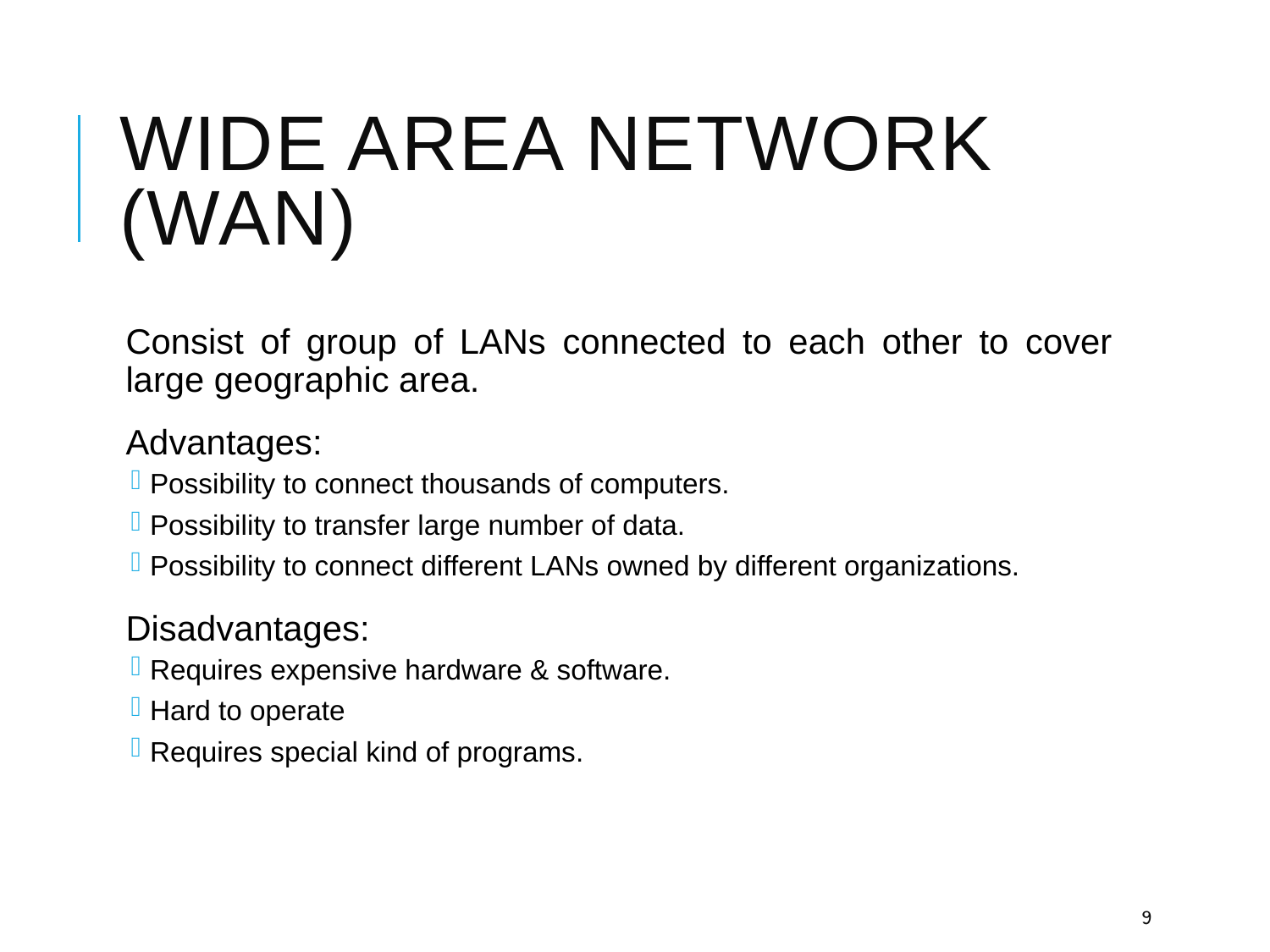

# Wide Area Network (WAN)
Consist of group of LANs connected to each other to cover large geographic area.
Advantages:
Possibility to connect thousands of computers.
Possibility to transfer large number of data.
Possibility to connect different LANs owned by different organizations.
Disadvantages:
Requires expensive hardware & software.
Hard to operate
Requires special kind of programs.

9